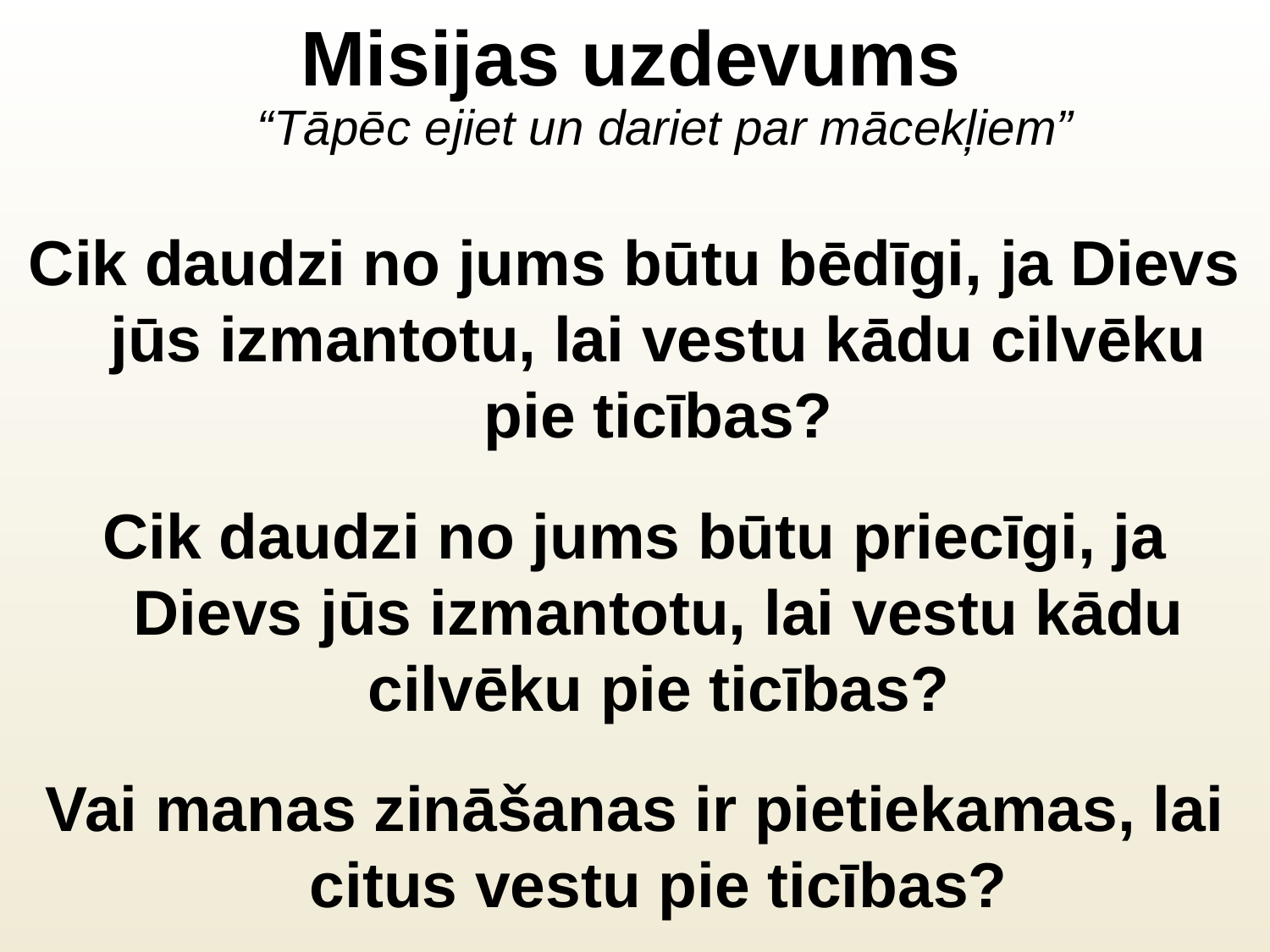

# Misijas uzdevums
	 “Tāpēc ejiet un dariet par mācekļiem”
Cik daudzi no jums būtu bēdīgi, ja Dievs jūs izmantotu, lai vestu kādu cilvēku pie ticības?
Cik daudzi no jums būtu priecīgi, ja Dievs jūs izmantotu, lai vestu kādu cilvēku pie ticības?
Vai manas zināšanas ir pietiekamas, lai citus vestu pie ticības?